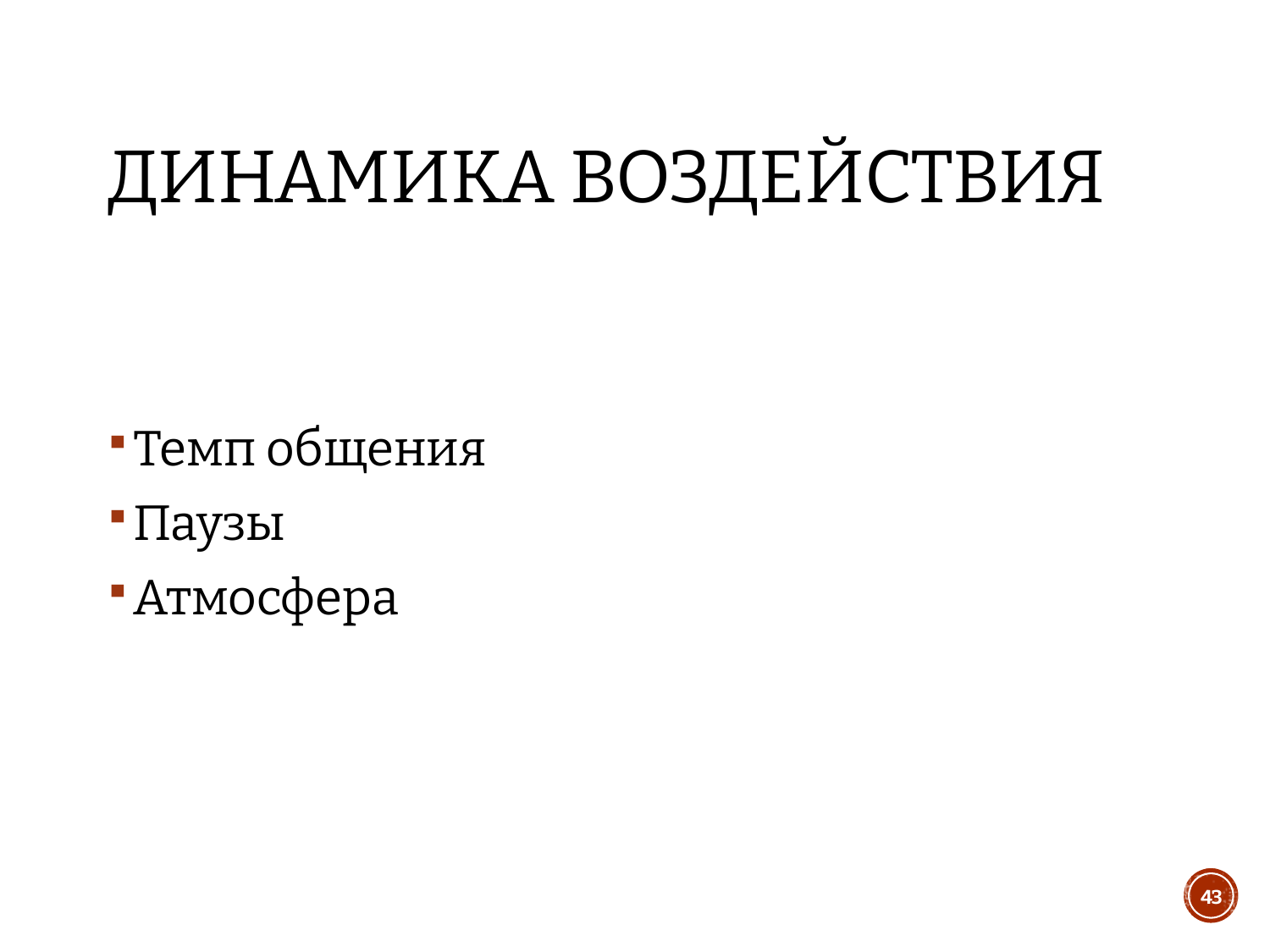

# Динамика воздействия

Темп общения
Паузы
Атмосфера

43